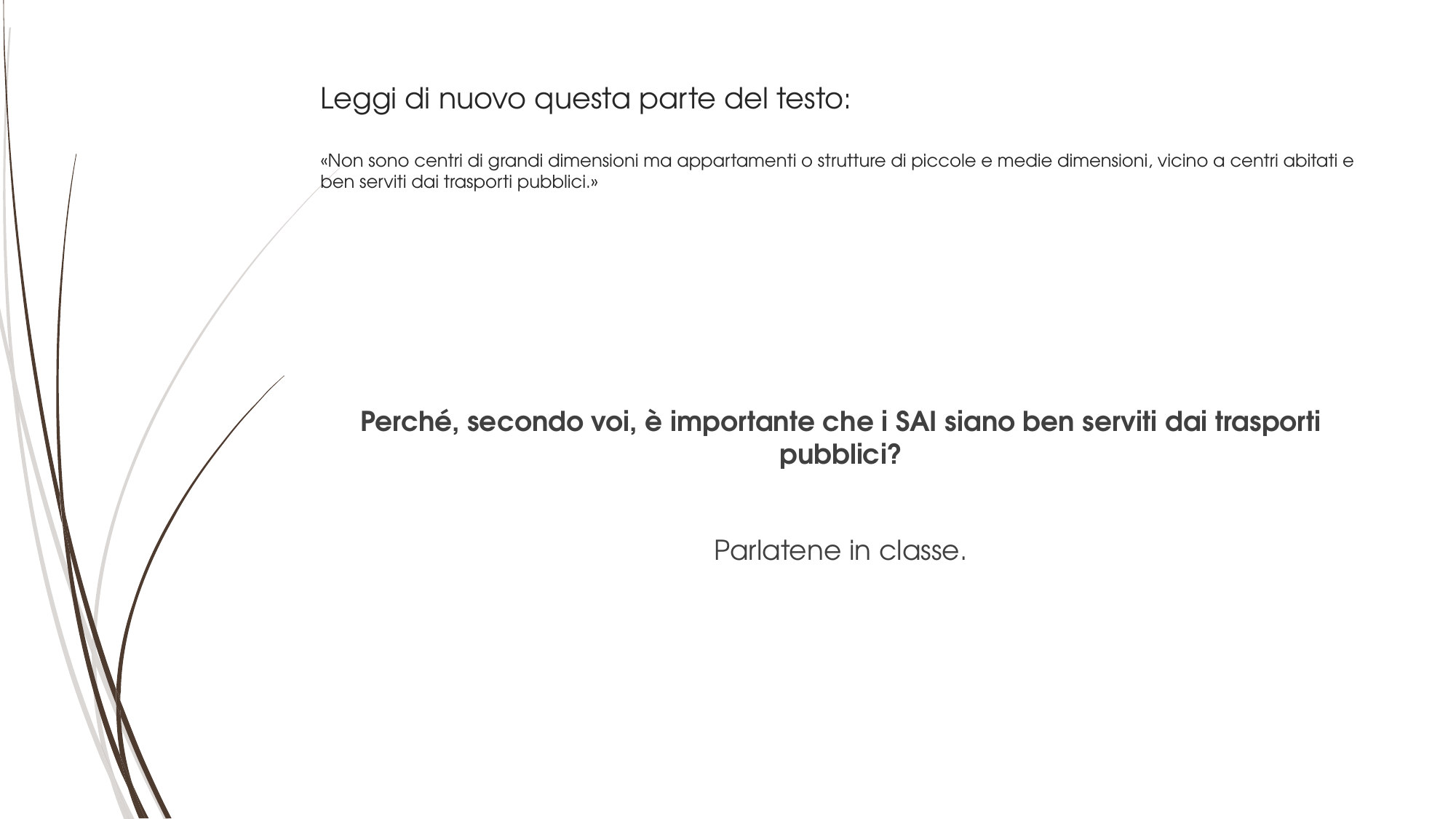

# Leggi di nuovo questa parte del testo: «Non sono centri di grandi dimensioni ma appartamenti o strutture di piccole e medie dimensioni, vicino a centri abitati e ben serviti dai trasporti pubblici.»

Perché, secondo voi, è importante che i SAI siano ben serviti dai trasporti pubblici?

Parlatene in classe.